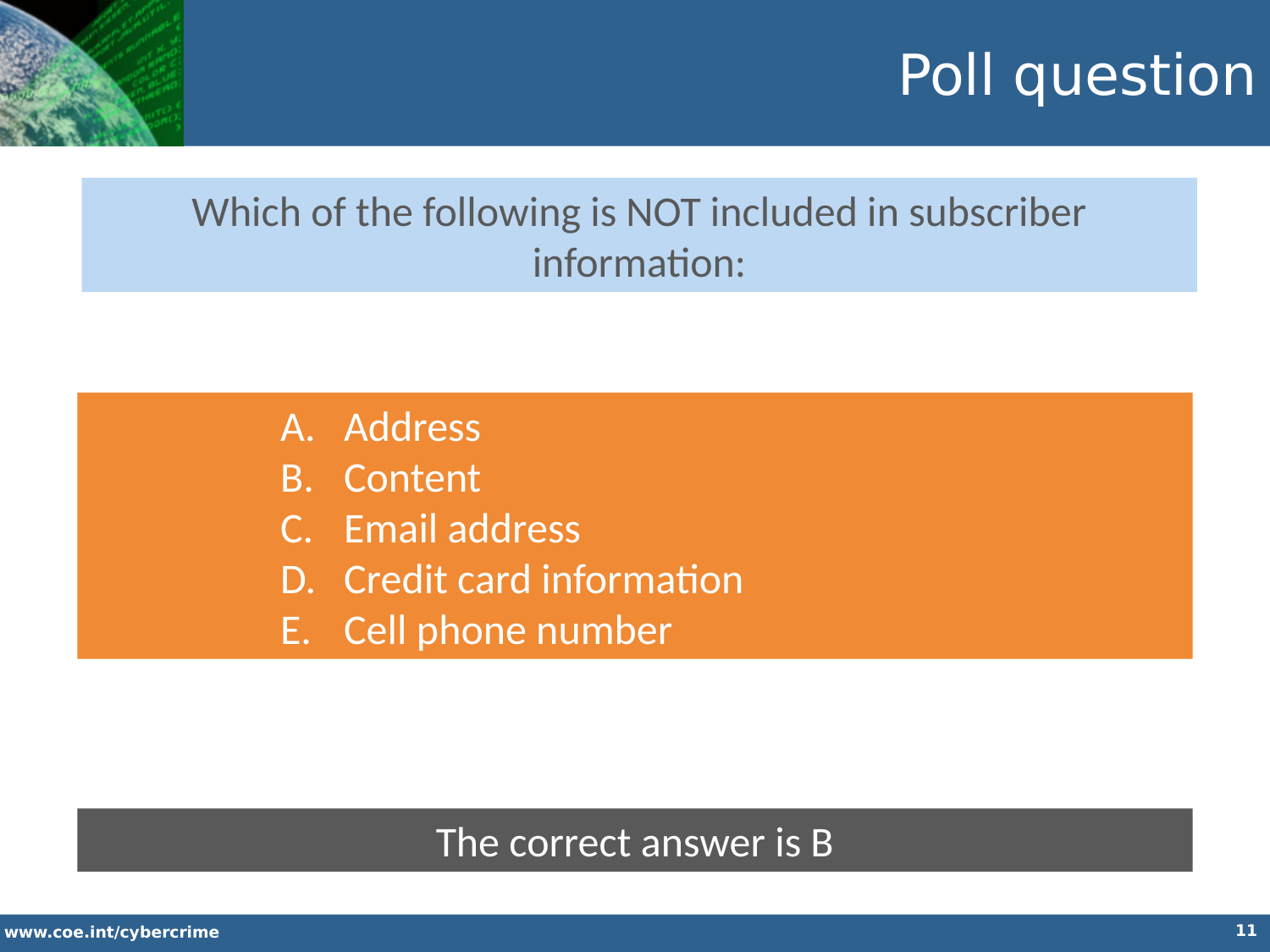

Poll question
Which of the following is NOT included in subscriber information:
Address
Content
Email address
Credit card information
Cell phone number
The correct answer is B